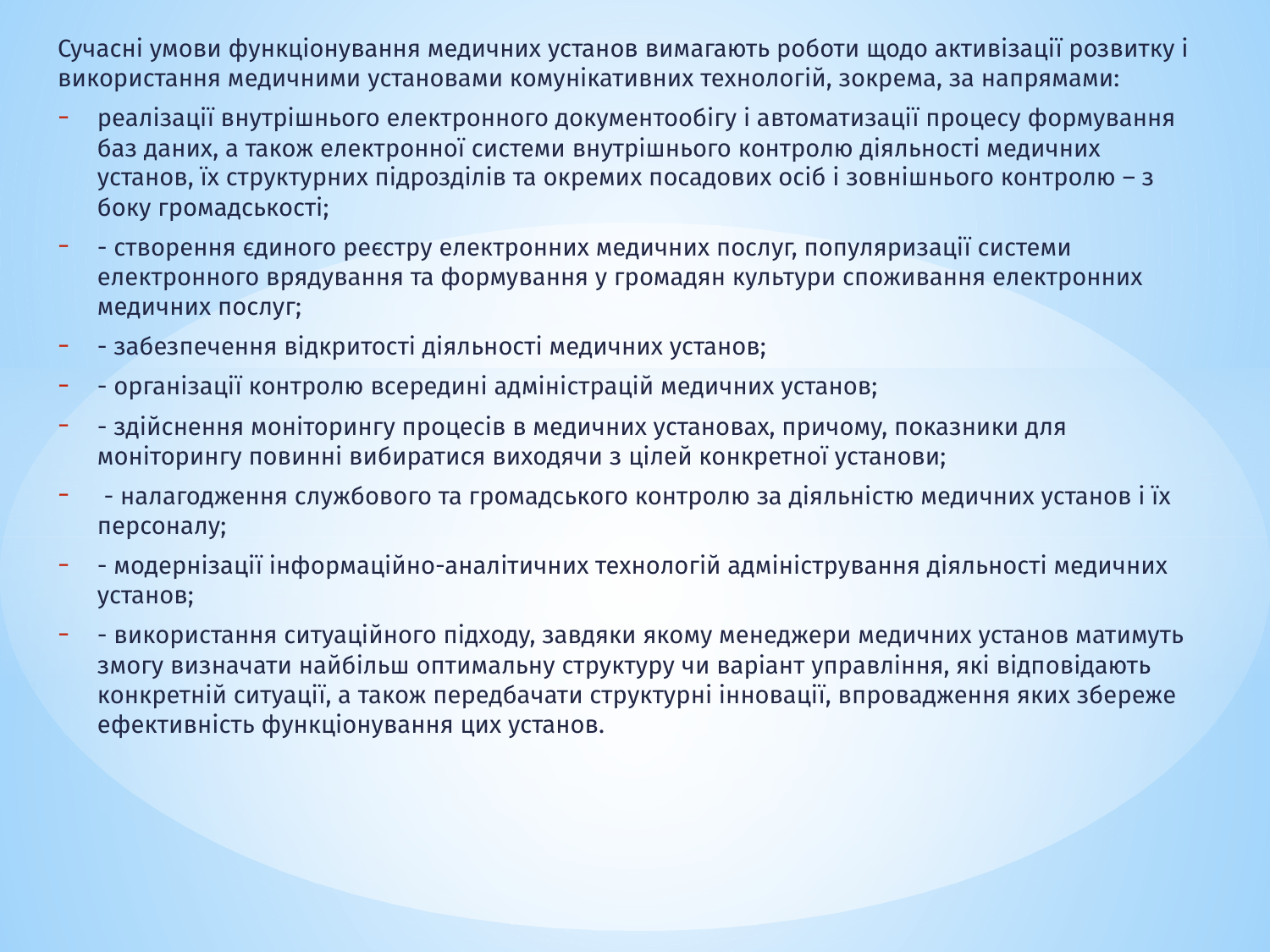

Сучасні умови функціонування медичних установ вимагають роботи щодо активізації розвитку і використання медичними установами комунікативних технологій, зокрема, за напрямами:
реалізації внутрішнього електронного документообігу і автоматизації процесу формування баз даних, а також електронної системи внутрішнього контролю діяльності медичних установ, їх структурних підрозділів та окремих посадових осіб і зовнішнього контролю – з боку громадськості;
- створення єдиного реєстру електронних медичних послуг, популяризації системи електронного врядування та формування у громадян культури споживання електронних медичних послуг;
- забезпечення відкритості діяльності медичних установ;
- організації контролю всередині адміністрацій медичних установ;
- здійснення моніторингу процесів в медичних установах, причому, показники для моніторингу повинні вибиратися виходячи з цілей конкретної установи;
 - налагодження службового та громадського контролю за діяльністю медичних установ і їх персоналу;
- модернізації інформаційно-аналітичних технологій адміністрування діяльності медичних установ;
- використання ситуаційного підходу, завдяки якому менеджери медичних установ матимуть змогу визначати найбільш оптимальну структуру чи варіант управління, які відповідають конкретній ситуації, а також передбачати структурні інновації, впровадження яких збереже ефективність функціонування цих установ.